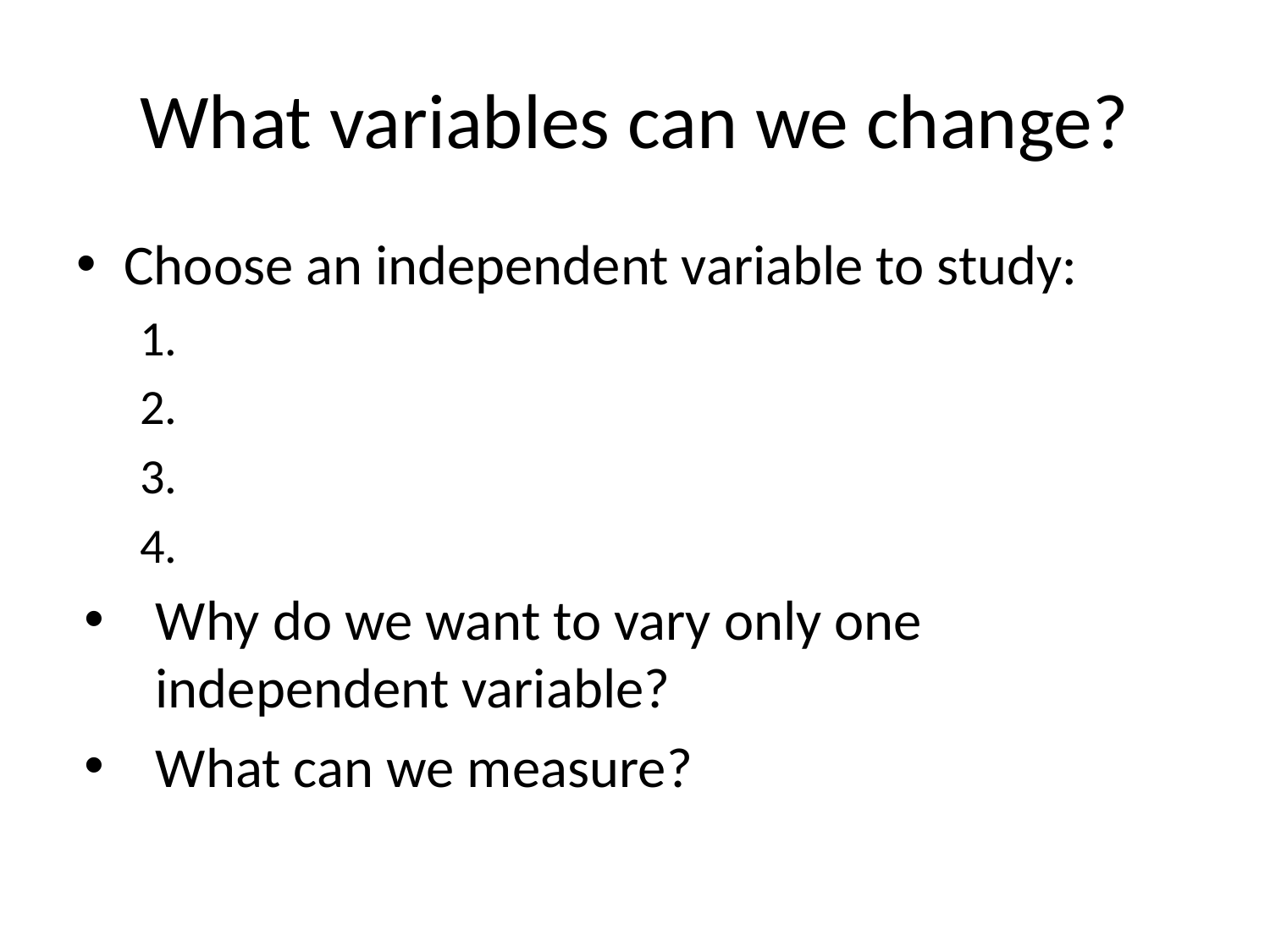

# What variables can we change?
Choose an independent variable to study:

Why do we want to vary only one independent variable?
What can we measure?